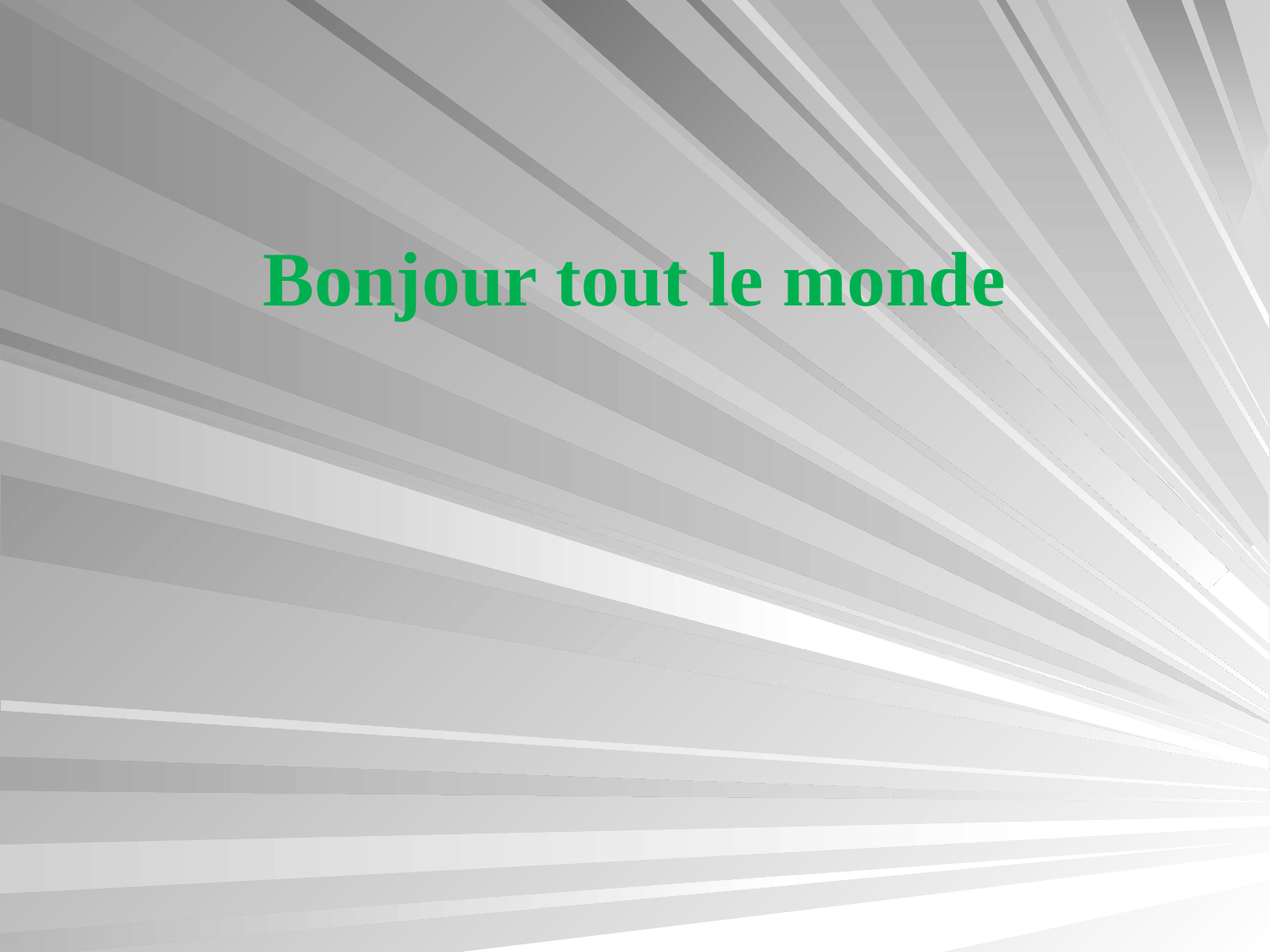

# Bonjour tout le monde
Soyez les bienvenus